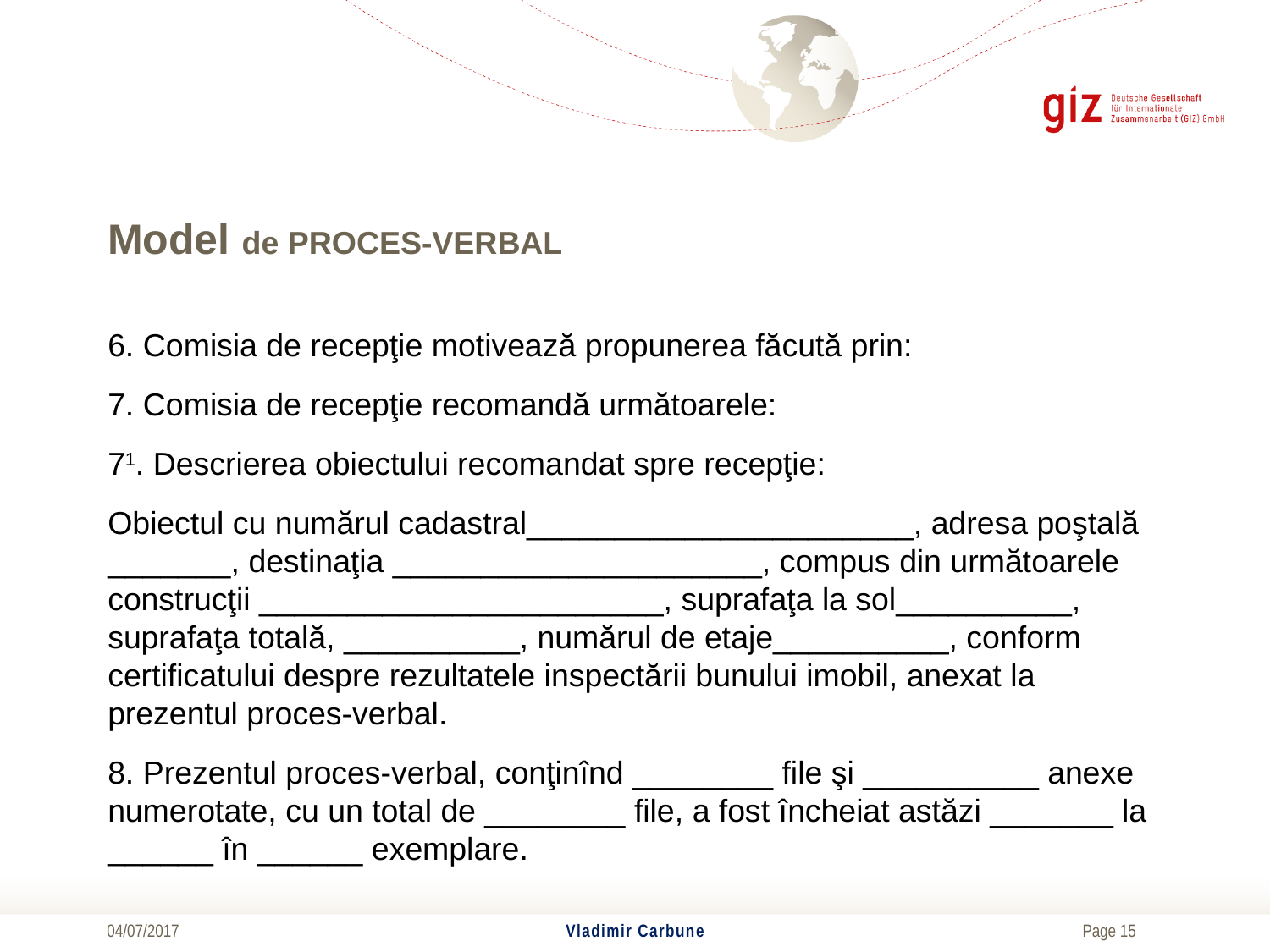

# Model de PROCES-VERBAL
6. Comisia de recepţie motivează propunerea făcută prin:
7. Comisia de recepţie recomandă următoarele:
71. Descrierea obiectului recomandat spre recepţie:
Obiectul cu numărul cadastral______________________, adresa poştală _______, destinaţia _____________________, compus din următoarele construcţii _______________________, suprafaţa la sol__________, suprafaţa totală, __________, numărul de etaje__________, conform certificatului despre rezultatele inspectării bunului imobil, anexat la prezentul proces-verbal.
8. Prezentul proces-verbal, conţinînd ________ file şi __________ anexe numerotate, cu un total de ________ file, a fost încheiat astăzi _______ la ______ în ______ exemplare.

04/07/2017
Vladimir Carbune